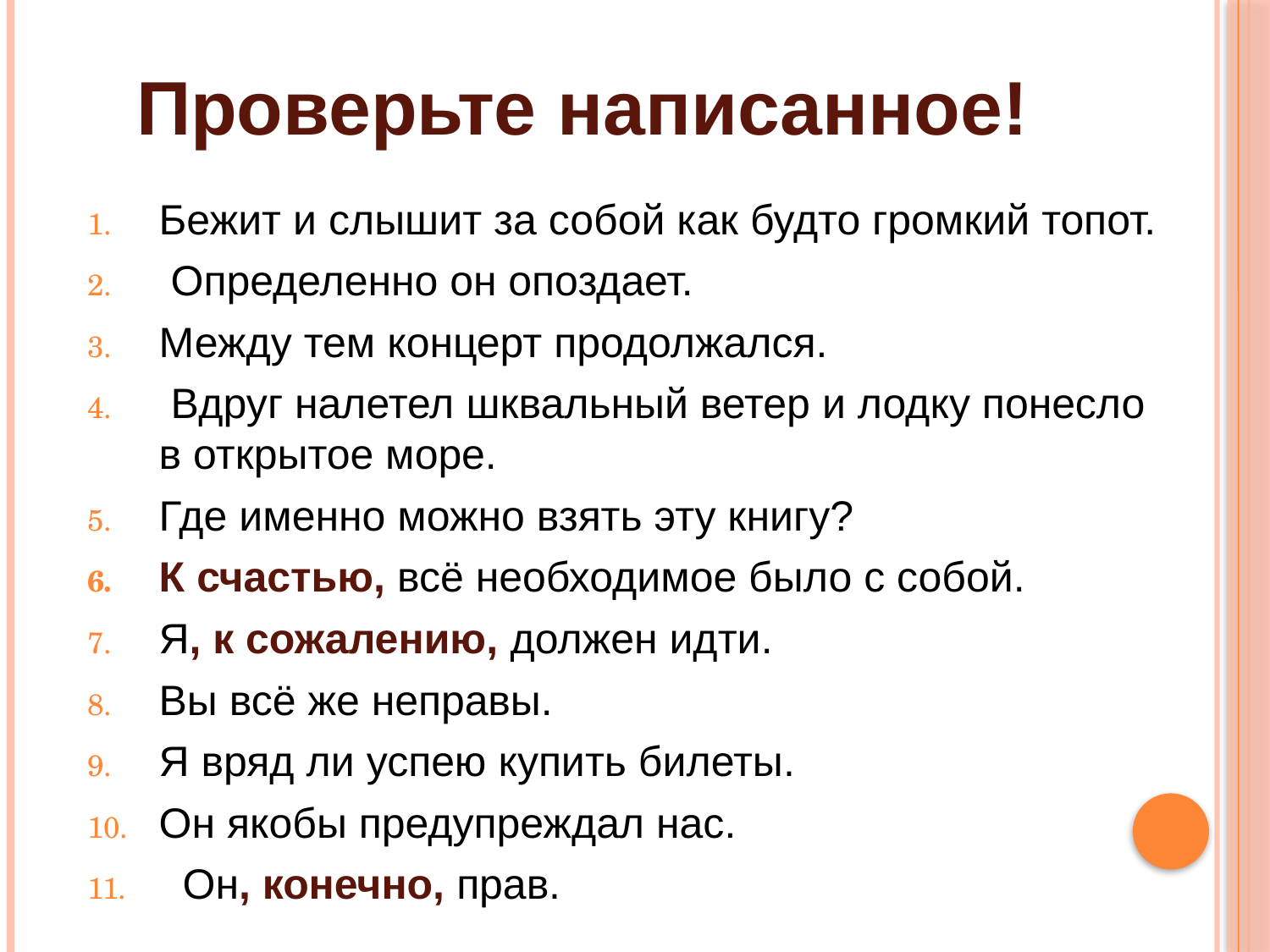

# Проверьте написанное!
Бежит и слышит за собой как будто громкий топот.
 Определенно он опоздает.
Между тем концерт продолжался.
 Вдруг налетел шквальный ветер и лодку понесло в открытое море.
Где именно можно взять эту книгу?
К счастью, всё необходимое было с собой.
Я, к сожалению, должен идти.
Вы всё же неправы.
Я вряд ли успею купить билеты.
Он якобы предупреждал нас.
  Он, конечно, прав.